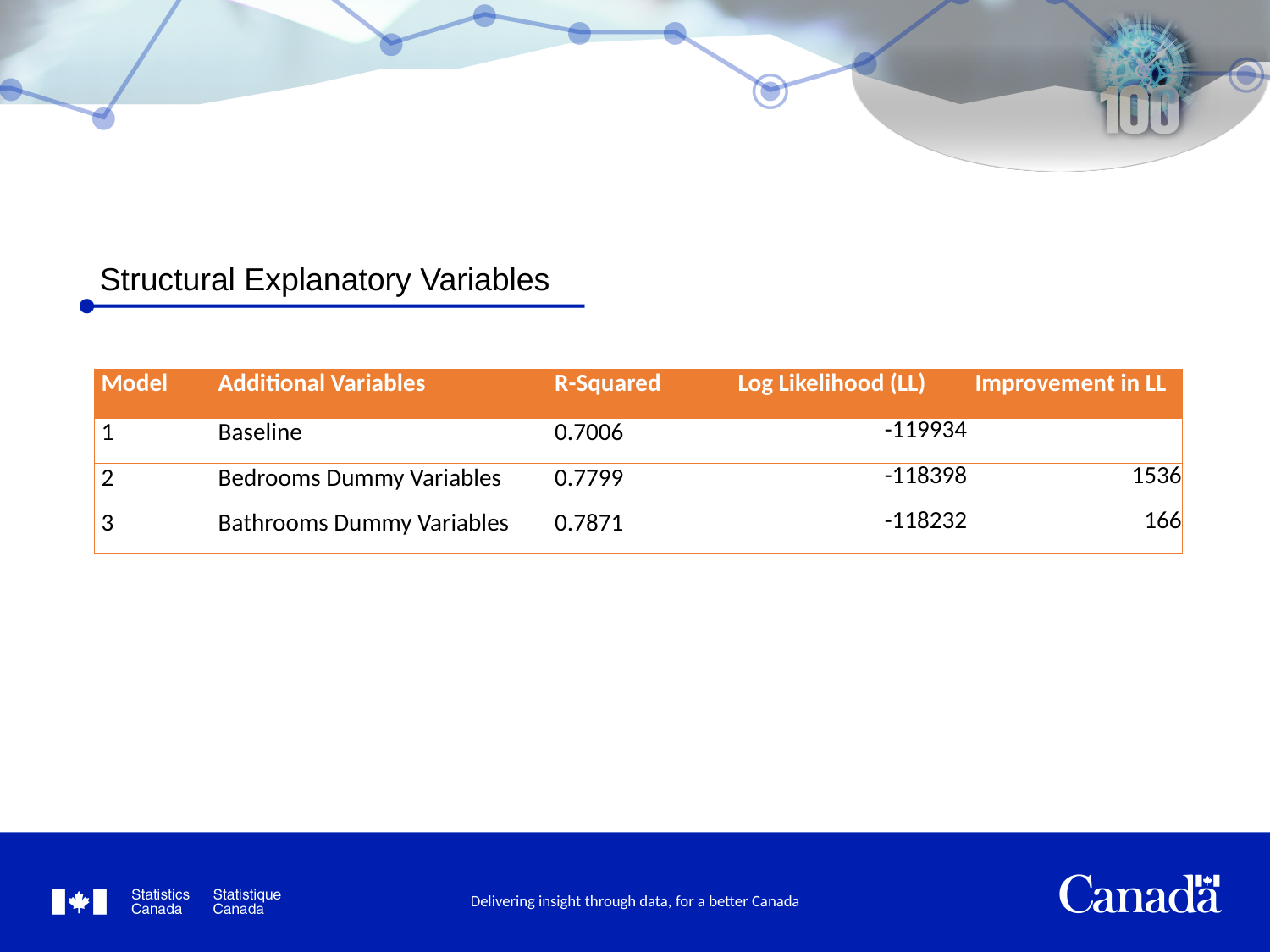

# Structural Explanatory Variables
| Model | Additional Variables | R-Squared | Log Likelihood (LL) | Improvement in LL |
| --- | --- | --- | --- | --- |
| 1 | Baseline | 0.7006 | -119934 |  |
| 2 | Bedrooms Dummy Variables | 0.7799 | -118398 | 1536 |
| 3 | Bathrooms Dummy Variables | 0.7871 | -118232 | 166 |